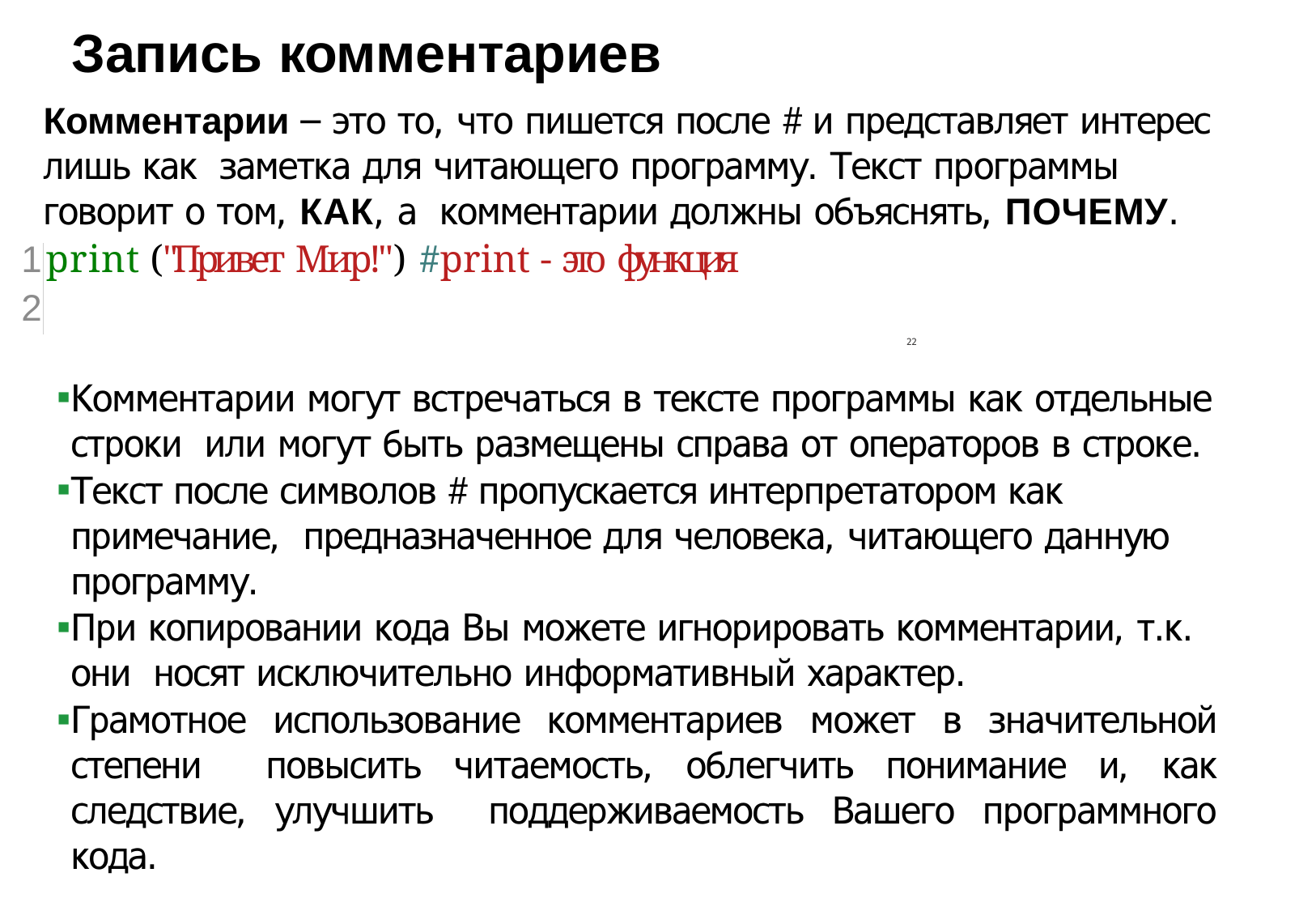

# Запись комментариев
Комментарии – это то, что пишется после # и представляет интерес лишь как  заметка для читающего программу. Текст программы говорит о том, КАК, а  комментарии должны объяснять, ПОЧЕМУ.
1	print ("Привет Мир!") #print - это функция
2

Комментарии могут встречаться в тексте программы как отдельные строки  или могут быть размещены справа от операторов в строке.
Текст после символов # пропускается интерпретатором как примечание,  предназначенное для человека, читающего данную программу.
При копировании кода Вы можете игнорировать комментарии, т.к. они  носят исключительно информативный характер.
Грамотное использование комментариев может в значительной степени  повысить читаемость, облегчить понимание и, как следствие, улучшить  поддерживаемость Вашего программного кода.

22